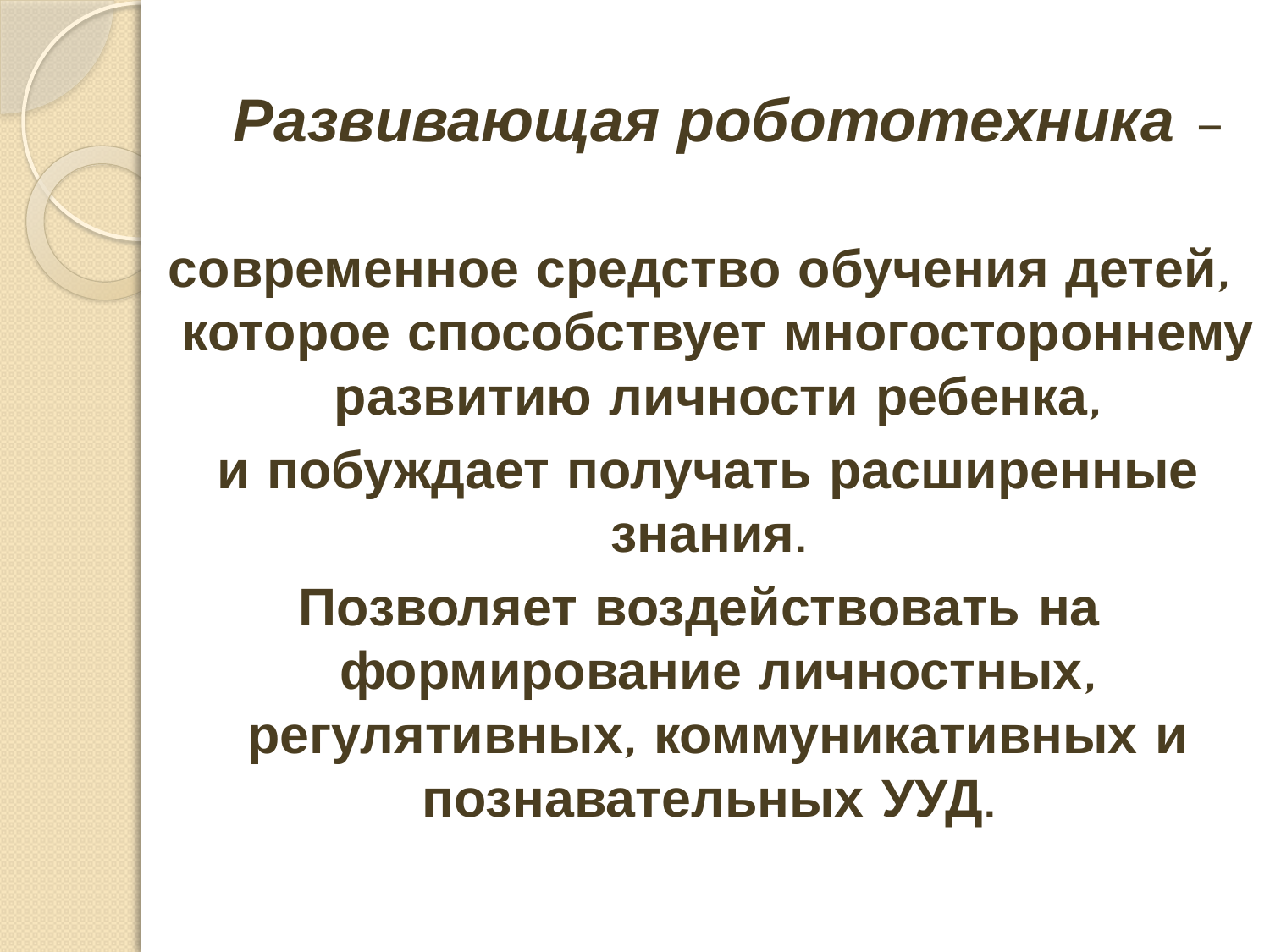

# Развивающая робототехника –
современное средство обучения детей, которое способствует многостороннему развитию личности ребенка,
 и побуждает получать расширенные знания.
Позволяет воздействовать на формирование личностных, регулятивных, коммуникативных и познавательных УУД.